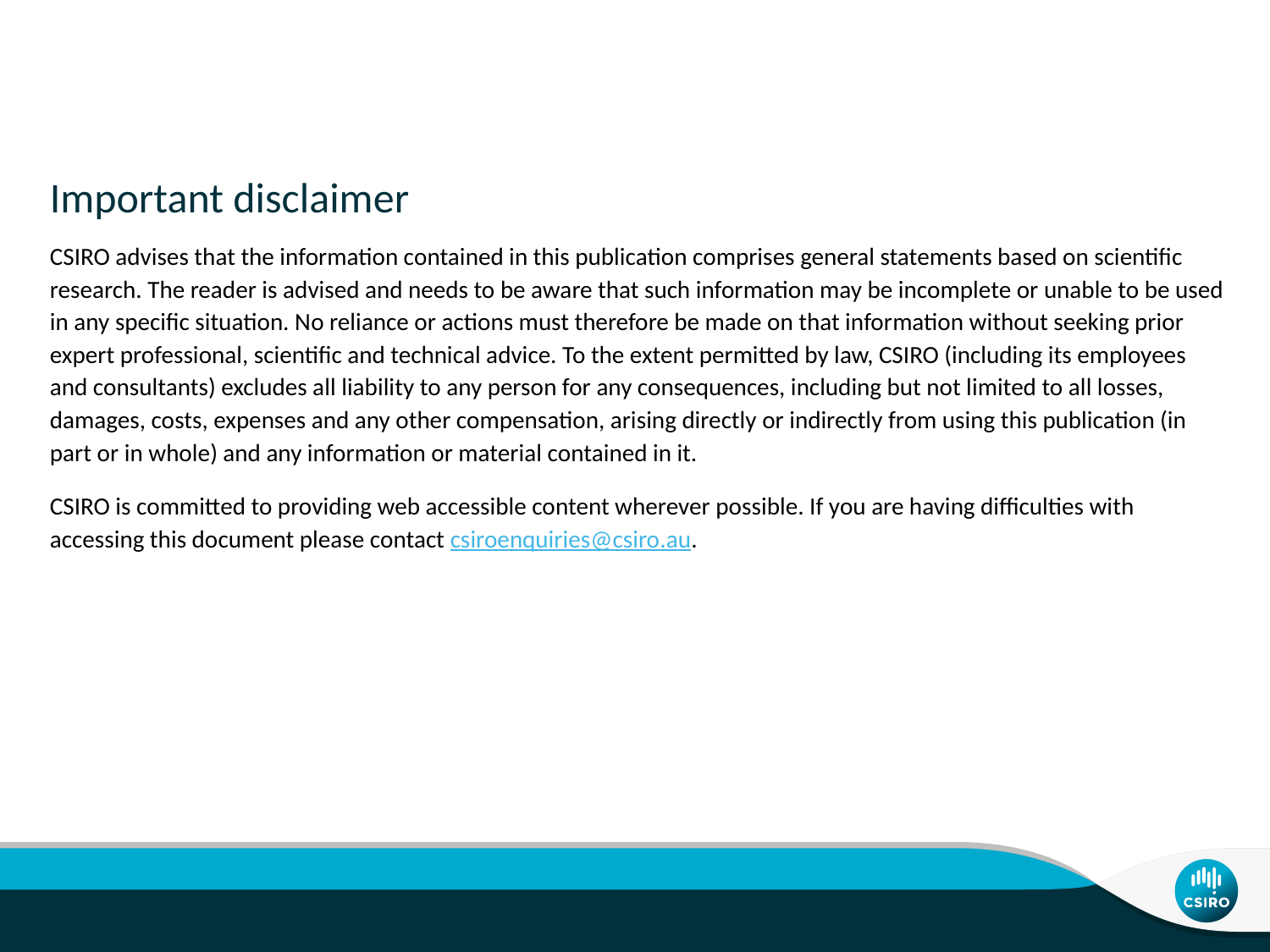

Important disclaimer
CSIRO advises that the information contained in this publication comprises general statements based on scientific research. The reader is advised and needs to be aware that such information may be incomplete or unable to be used in any specific situation. No reliance or actions must therefore be made on that information without seeking prior expert professional, scientific and technical advice. To the extent permitted by law, CSIRO (including its employees and consultants) excludes all liability to any person for any consequences, including but not limited to all losses, damages, costs, expenses and any other compensation, arising directly or indirectly from using this publication (in part or in whole) and any information or material contained in it.
CSIRO is committed to providing web accessible content wherever possible. If you are having difficulties with accessing this document please contact csiroenquiries@csiro.au.